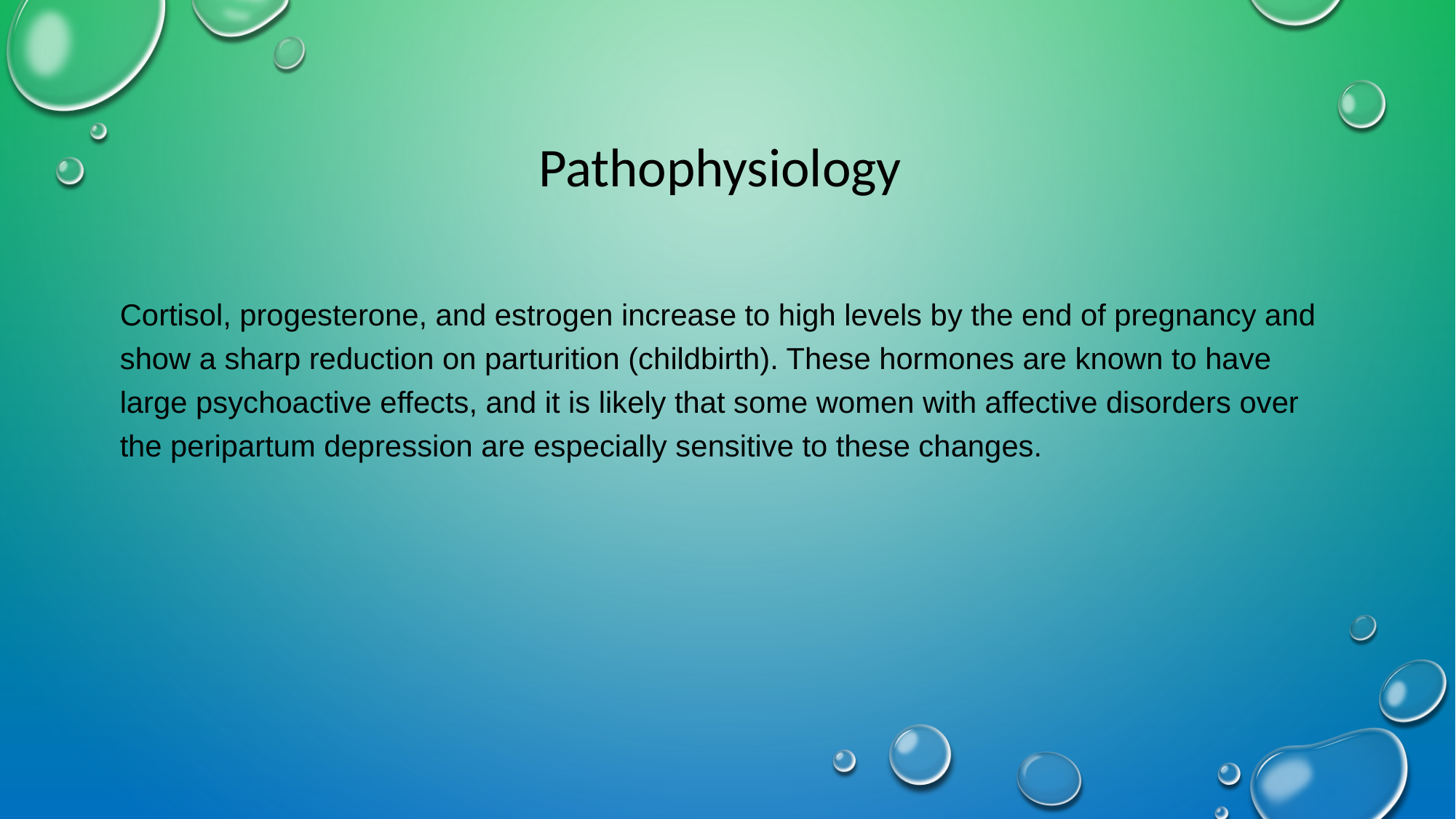

# Pathophysiology
Cortisol, progesterone, and estrogen increase to high levels by the end of pregnancy and show a sharp reduction on parturition (childbirth). These hormones are known to have large psychoactive effects, and it is likely that some women with affective disorders over the peripartum depression are especially sensitive to these changes.